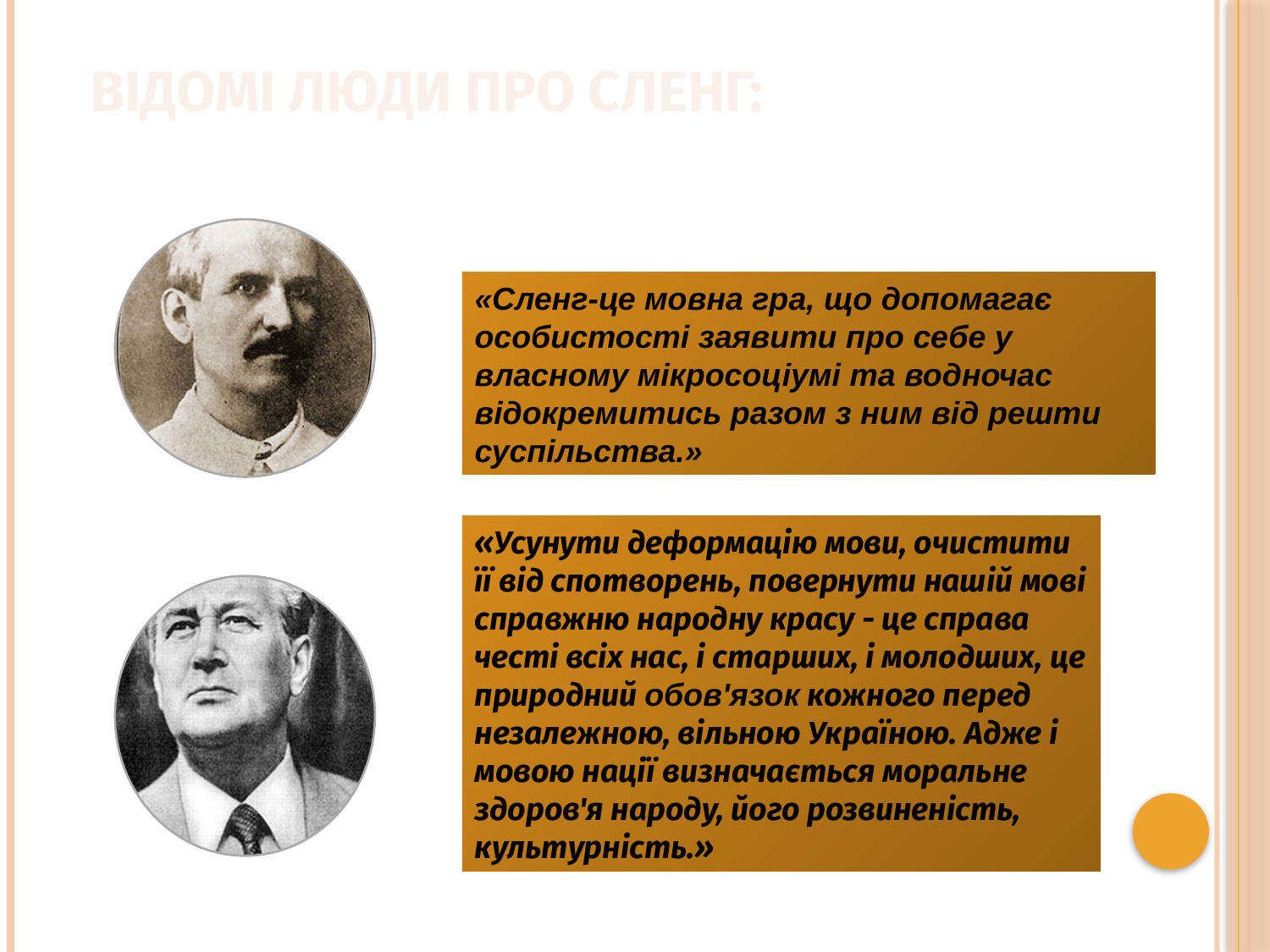

# Відомі люди про сленг:

«Сленг-це мовна гра, що допомагає особистості заявити про себе у власному мікросоціумі та водночас відокремитись разом з ним від решти суспільства.»
«Усунути деформацію мови, очистити її від спотворень, повернути нашій мові справжню народну красу - це справа честі всіх нас, і старших, і молодших, це природний обов'язок кожного перед незалежною, вільною Україною. Адже і мовою нації визначається моральне здоров'я народу, його розвиненість, культурність.»